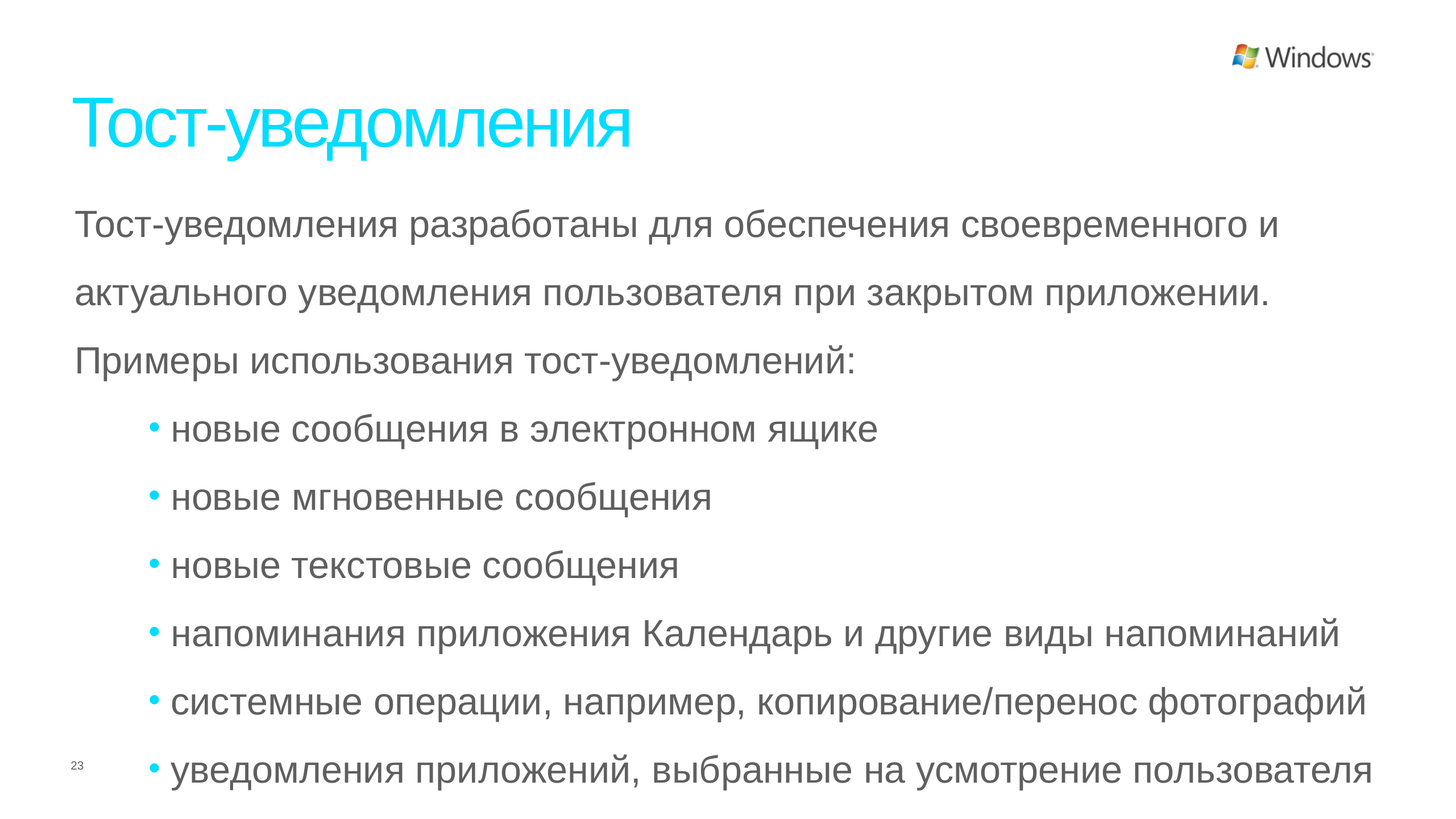

# Тост-уведомления
Тост-уведомления разработаны для обеспечения своевременного и актуального уведомления пользователя при закрытом приложении. Примеры использования тост-уведомлений:
 новые сообщения в электронном ящике
 новые мгновенные сообщения
 новые текстовые сообщения
 напоминания приложения Календарь и другие виды напоминаний
 системные операции, например, копирование/перенос фотографий
 уведомления приложений, выбранные на усмотрение пользователя